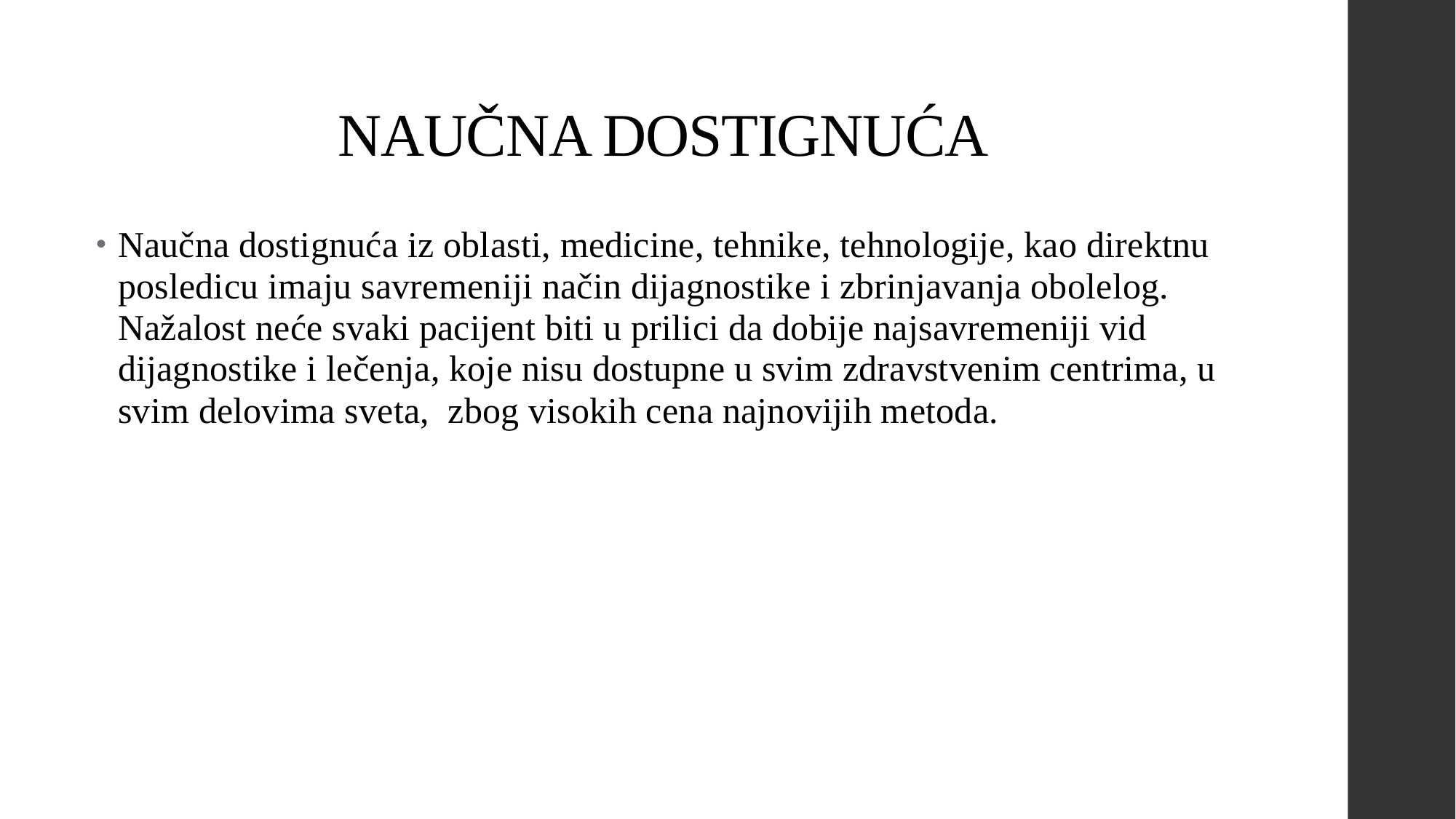

# NAUČNA DOSTIGNUĆA
Naučna dostignuća iz oblasti, medicine, tehnike, tehnologije, kao direktnu posledicu imaju savremeniji način dijagnostike i zbrinjavanja obolelog. Nažalost neće svaki pacijent biti u prilici da dobije najsavremeniji vid dijagnostike i lečenja, koje nisu dostupne u svim zdravstvenim centrima, u svim delovima sveta,  zbog visokih cena najnovijih metoda.